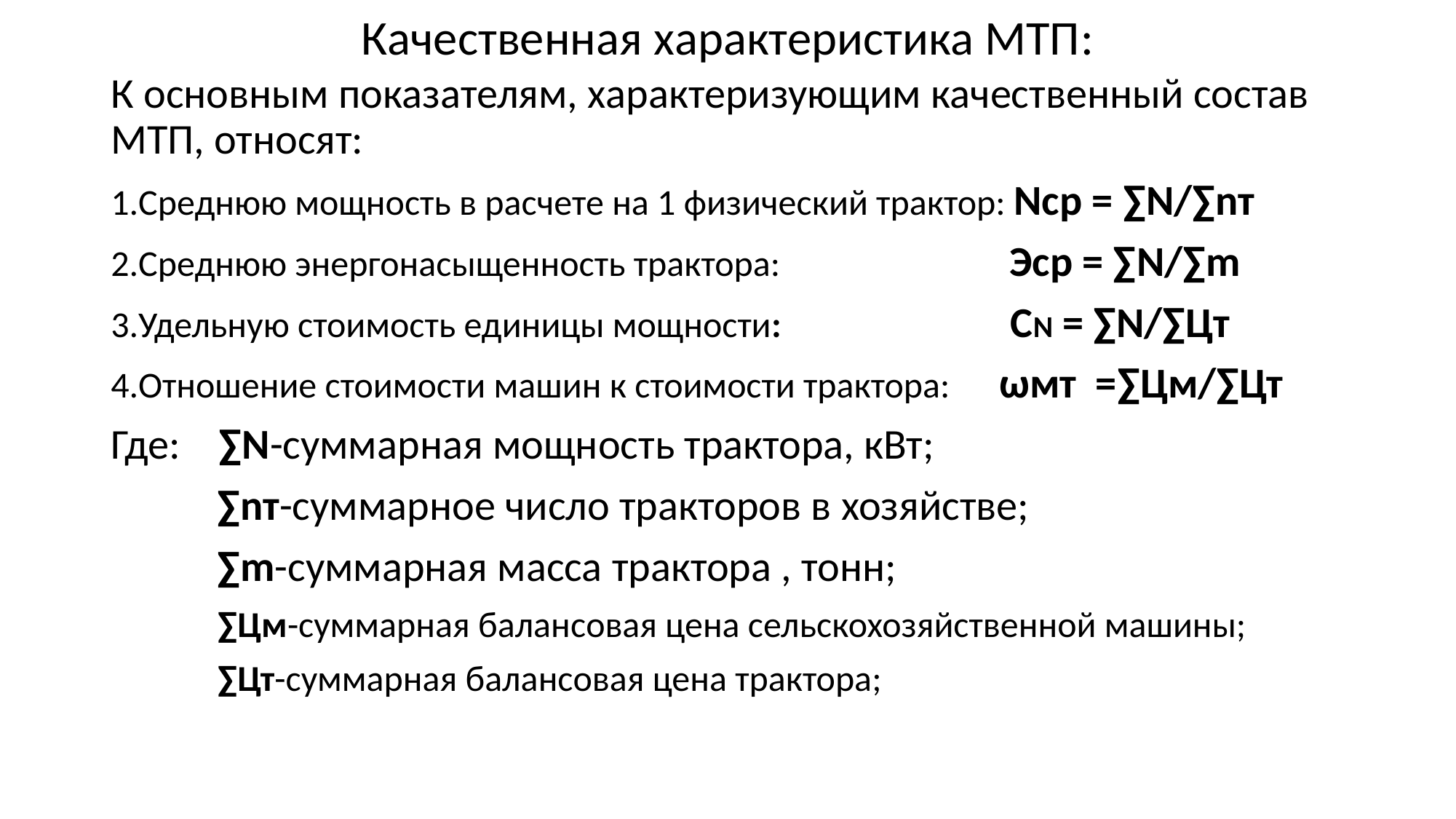

# Качественная характеристика МТП:
К основным показателям, характеризующим качественный состав МТП, относят:
1.Среднюю мощность в расчете на 1 физический трактор: Nср = ∑N/∑nт
2.Среднюю энергонасыщенность трактора:                            Эср = ∑N/∑m
3.Удельную стоимость единицы мощности:                            СN = ∑N/∑Цт
4.Отношение стоимости машин к стоимости трактора:      ωмт  =∑Цм/∑Цт
Где:    ∑N-суммарная мощность трактора, кВт;
           ∑nт-суммарное число тракторов в хозяйстве;
           ∑m-суммарная масса трактора , тонн;
             ∑Цм-суммарная балансовая цена сельскохозяйственной машины;
             ∑Цт-суммарная балансовая цена трактора;